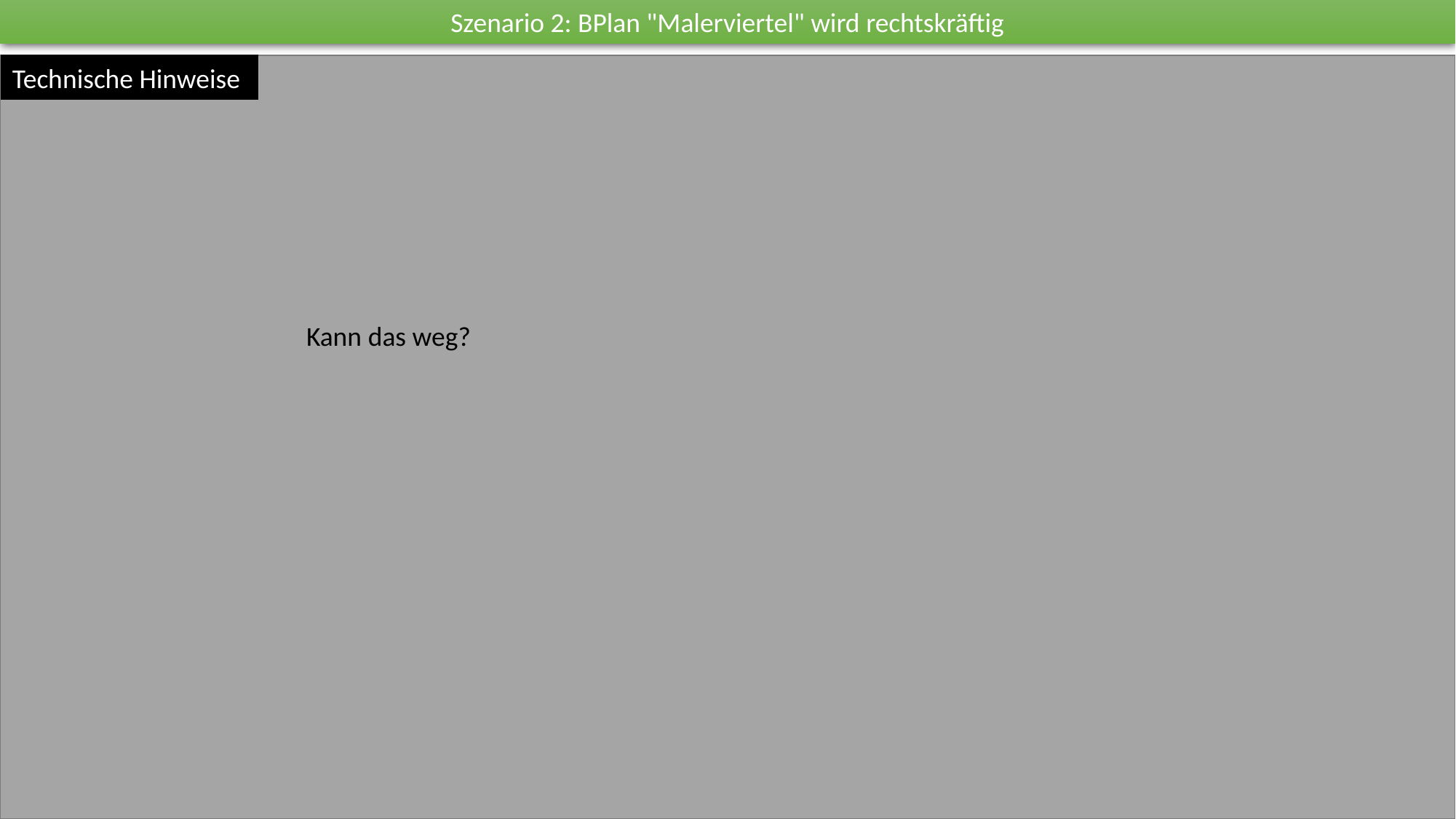

Szenario 2: BPlan "Malerviertel" wird rechtskräftig

Technische Hinweise
Kann das weg?